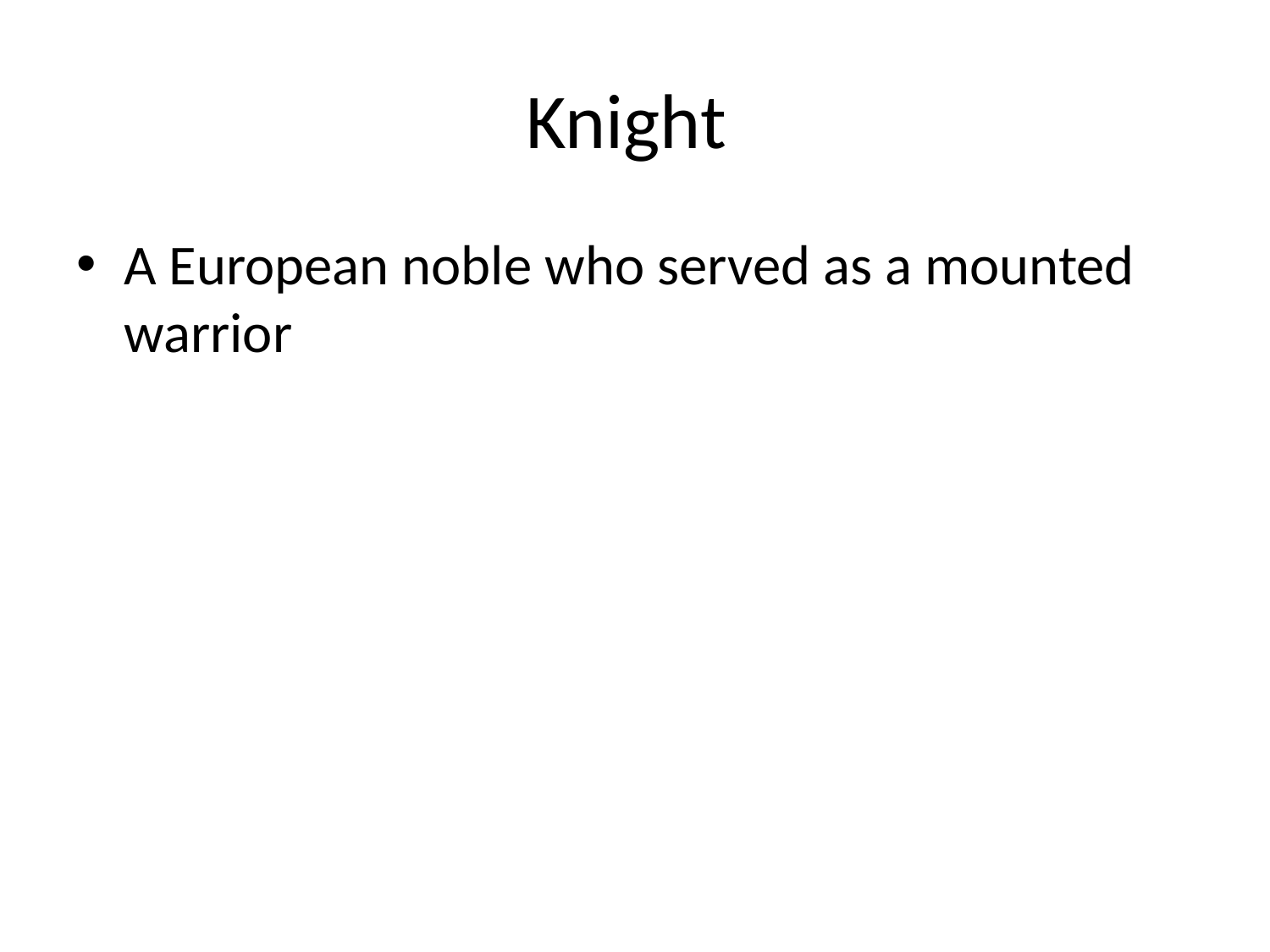

# Knight
A European noble who served as a mounted warrior